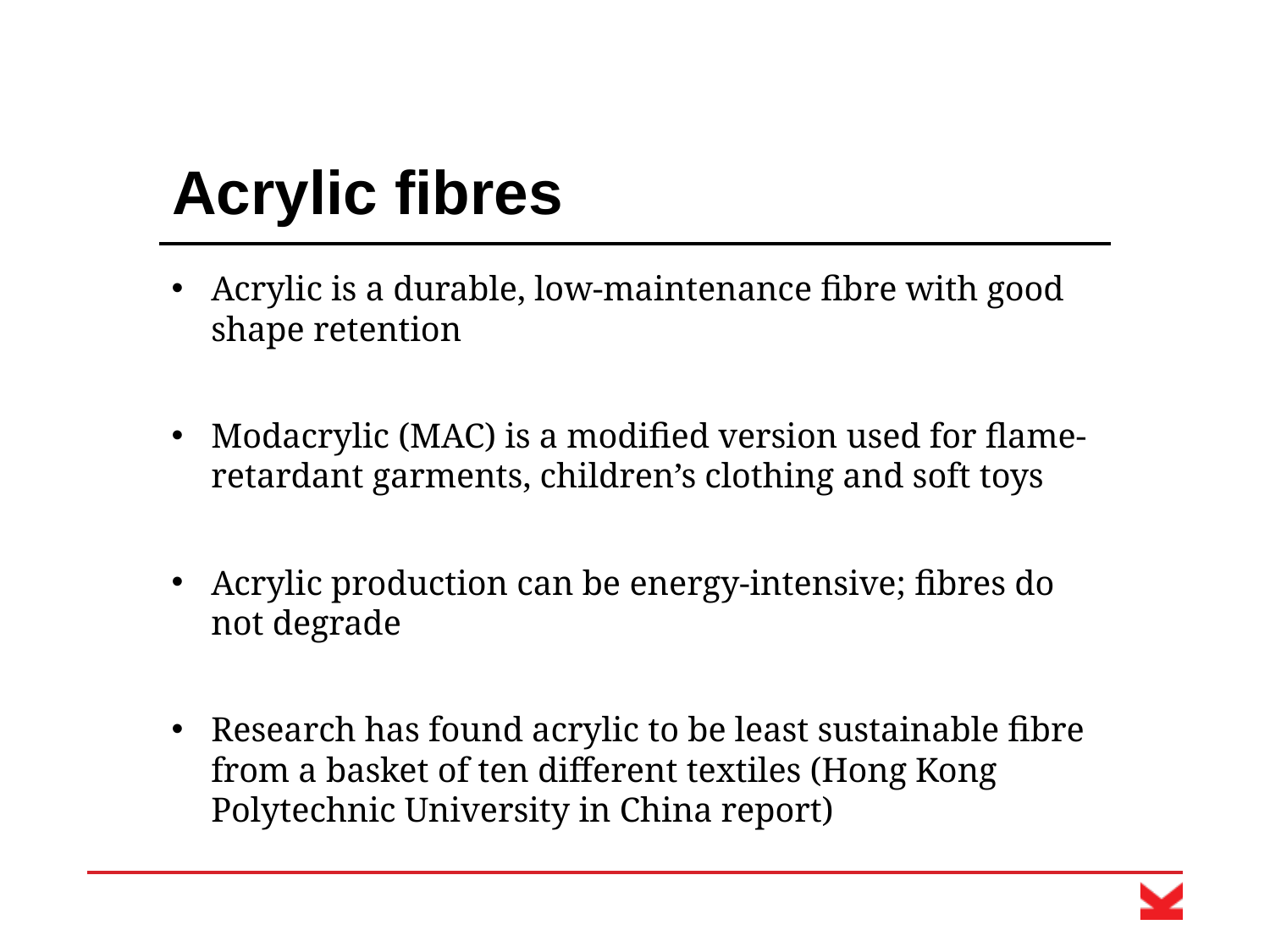

# Acrylic fibres
Acrylic is a durable, low-maintenance fibre with good shape retention

Modacrylic (MAC) is a modified version used for flame-retardant garments, children’s clothing and soft toys

Acrylic production can be energy-intensive; fibres do not degrade

Research has found acrylic to be least sustainable fibre from a basket of ten different textiles (Hong Kong Polytechnic University in China report)